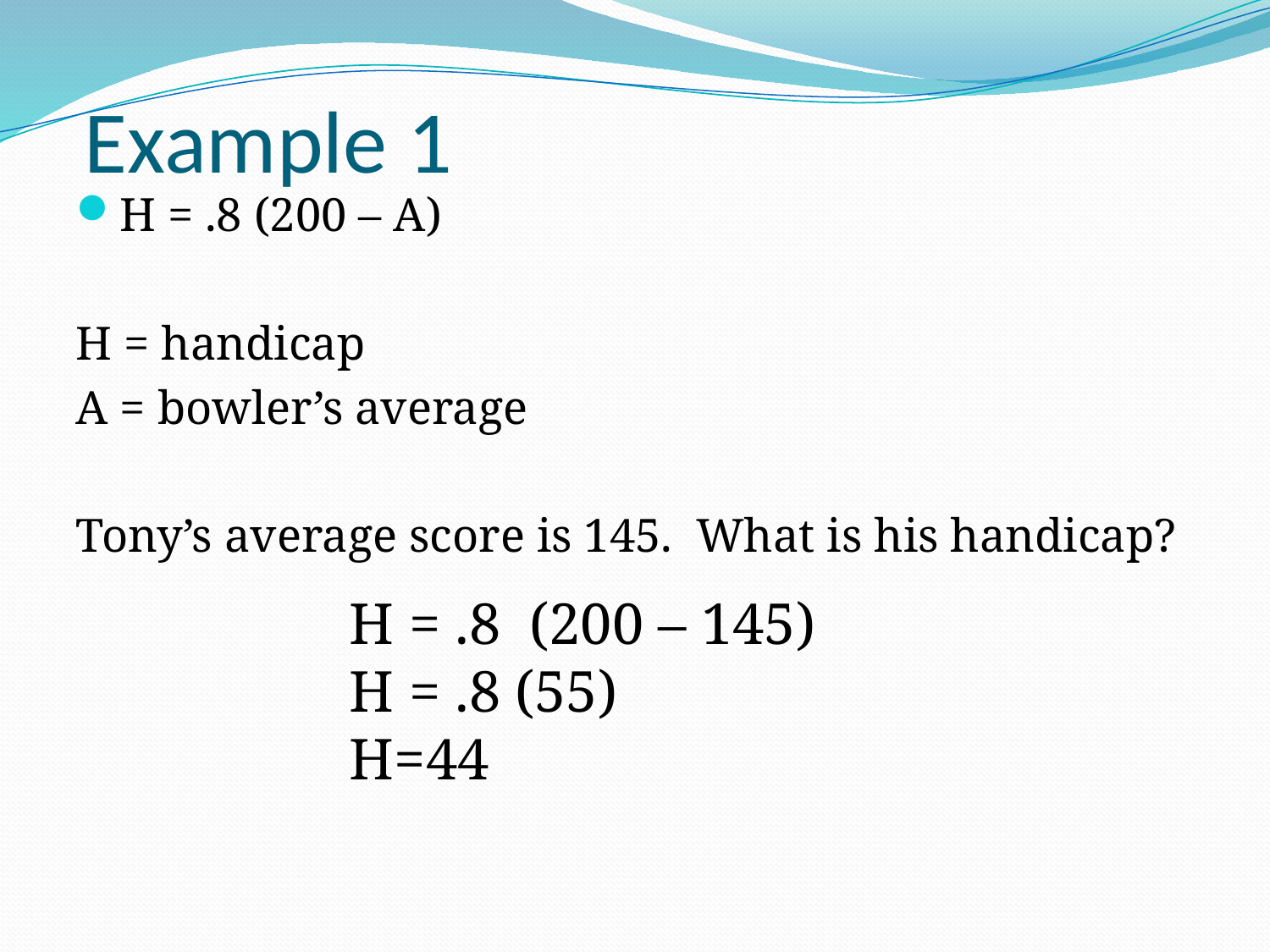

# Example 1
H = .8 (200 – A)

H = handicap
A = bowler’s average

Tony’s average score is 145.  What is his handicap?
H = .8  (200 – 145)
H = .8 (55)
H=44